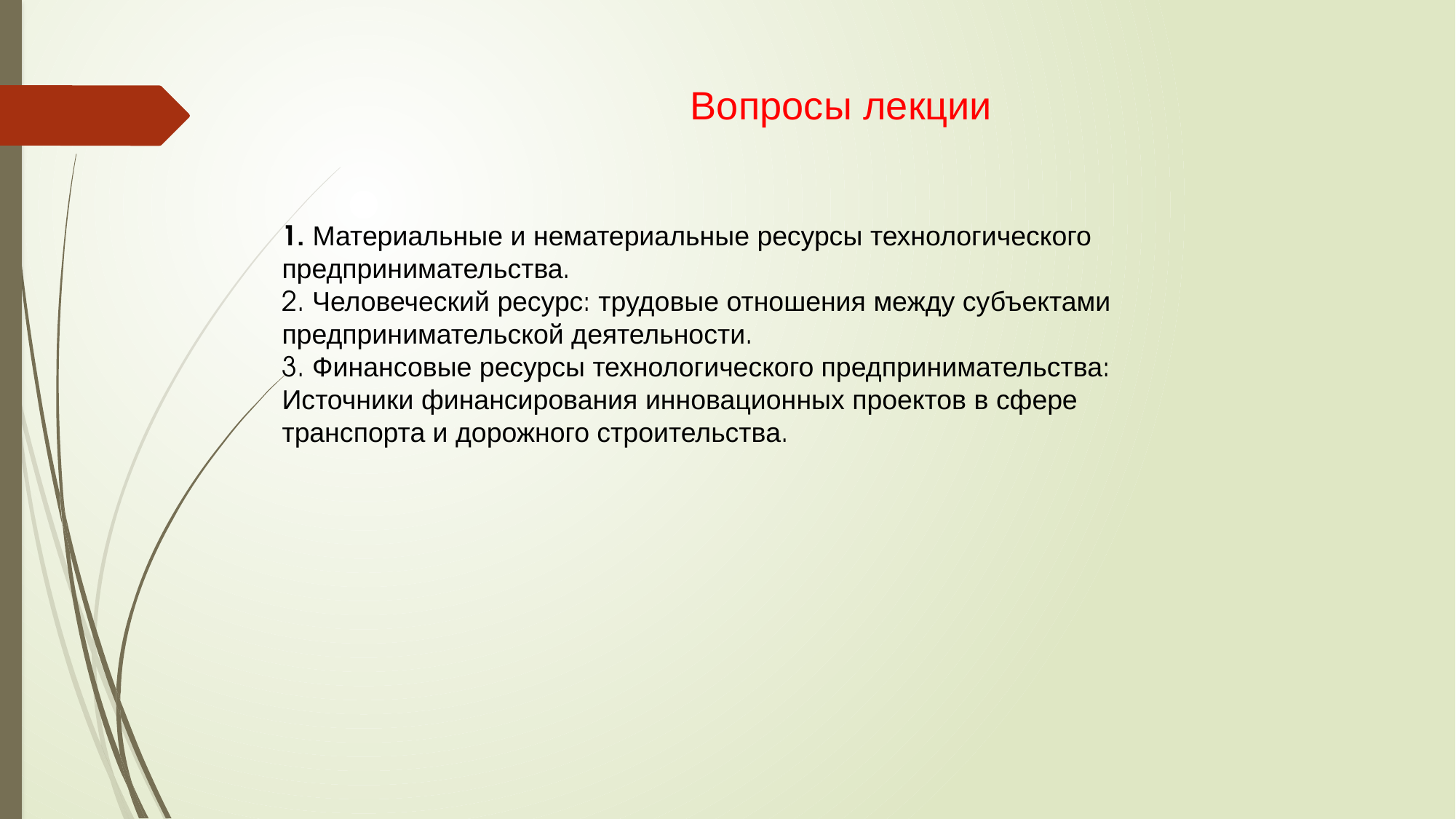

# Вопросы лекции
1. Материальные и нематериальные ресурсы технологического
предпринимательства.
2. Человеческий ресурс: трудовые отношения между субъектами предпринимательской деятельности.
3. Финансовые ресурсы технологического предпринимательства: Источники финансирования инновационных проектов в сфере транспорта и дорожного строительства.